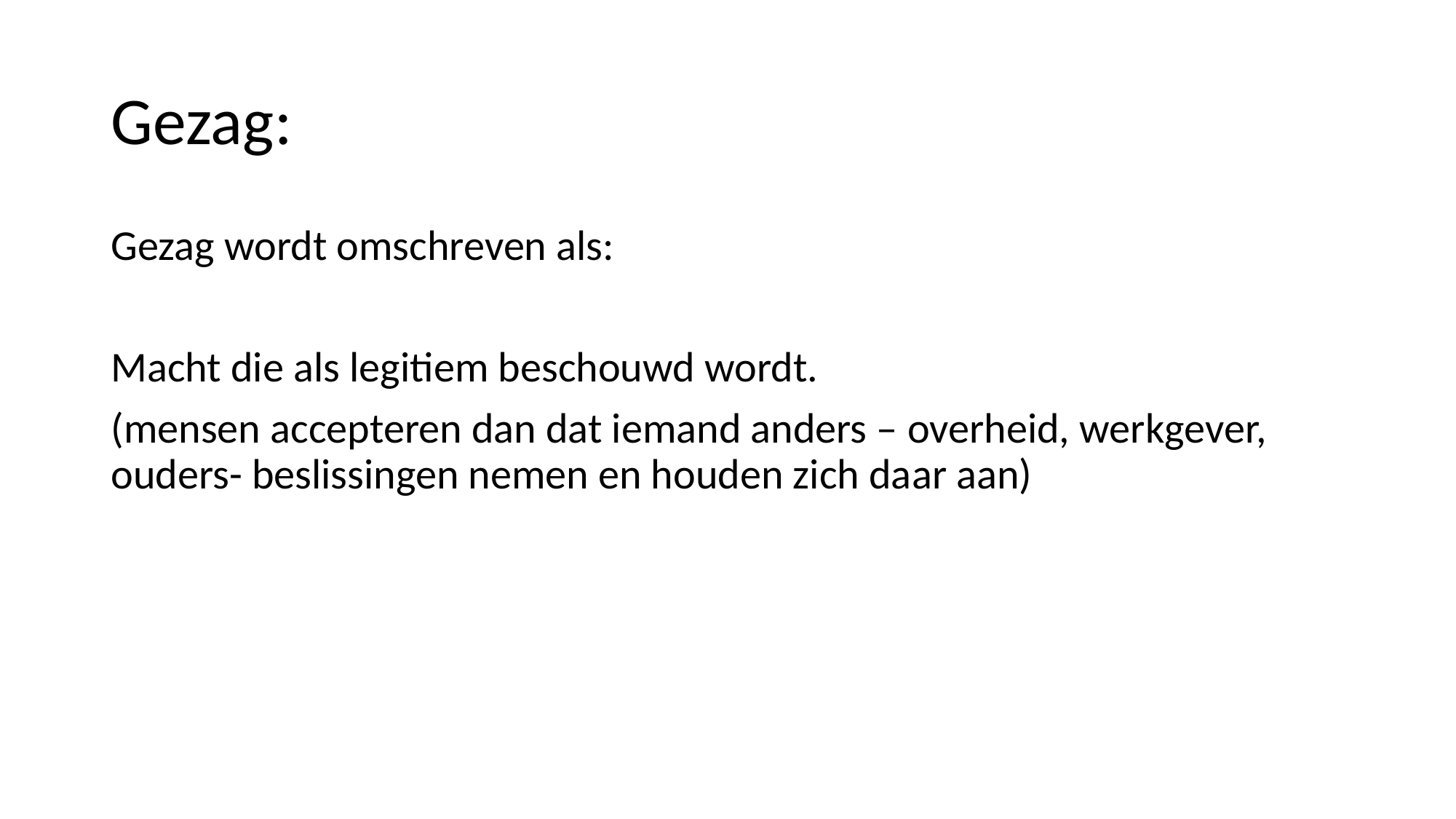

# Gezag:
Gezag wordt omschreven als:

Macht die als legitiem beschouwd wordt.
(mensen accepteren dan dat iemand anders – overheid, werkgever, ouders- beslissingen nemen en houden zich daar aan)